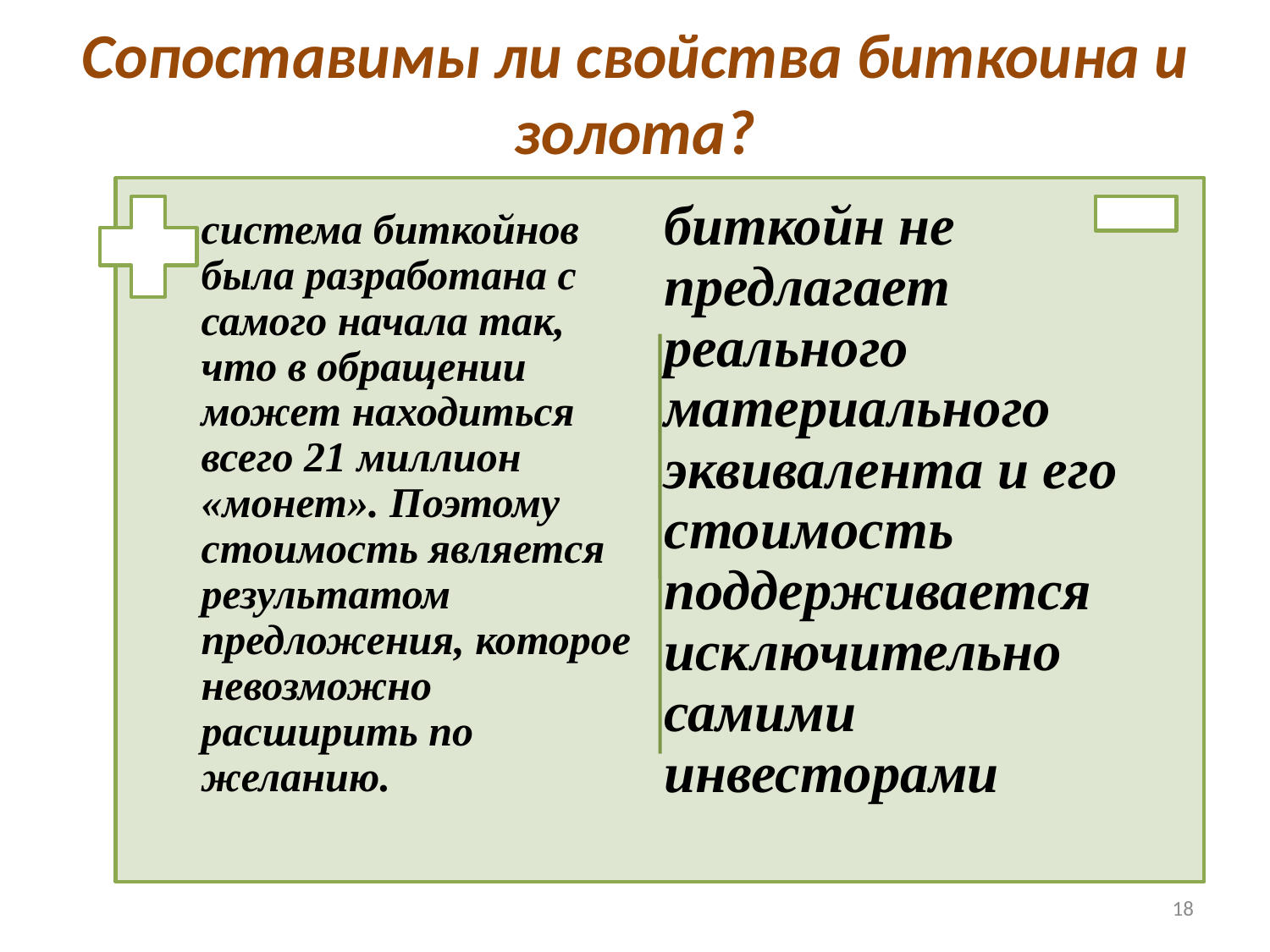

# Сопоставимы ли свойства биткоина и золота?
система биткойнов была разработана с самого начала так, что в обращении может находиться всего 21 миллион «монет». Поэтому стоимость является результатом предложения, которое невозможно расширить по желанию.
биткойн не предлагает реального материального эквивалента и его стоимость поддерживается исключительно самими инвесторами
18